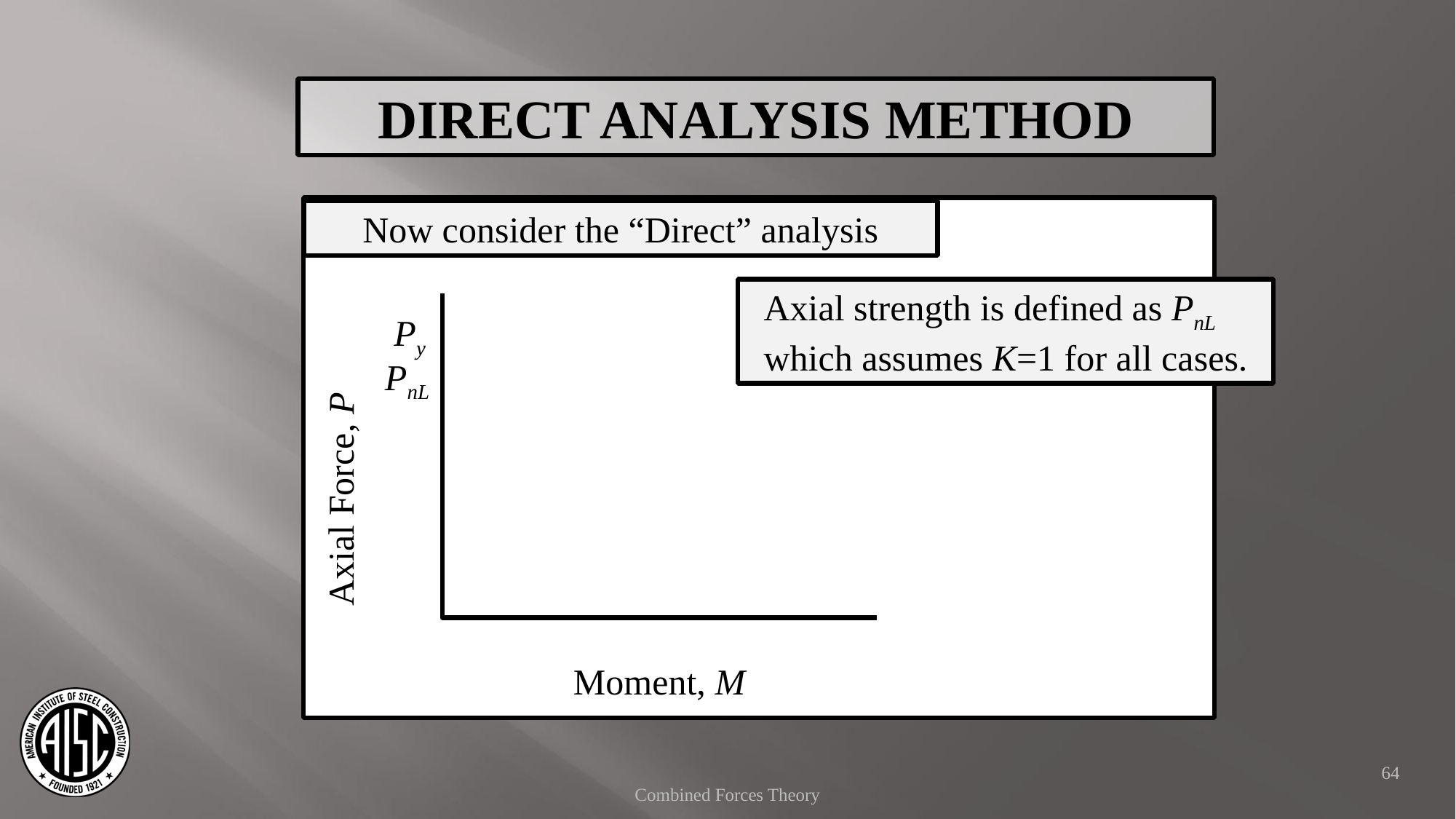

DIRECT ANALYSIS METHOD

Now consider the “Direct” analysis
Axial strength is defined as PnL which assumes K=1 for all cases.

Py
PnL
Axial Force, P
Moment, M
64
Combined Forces Theory